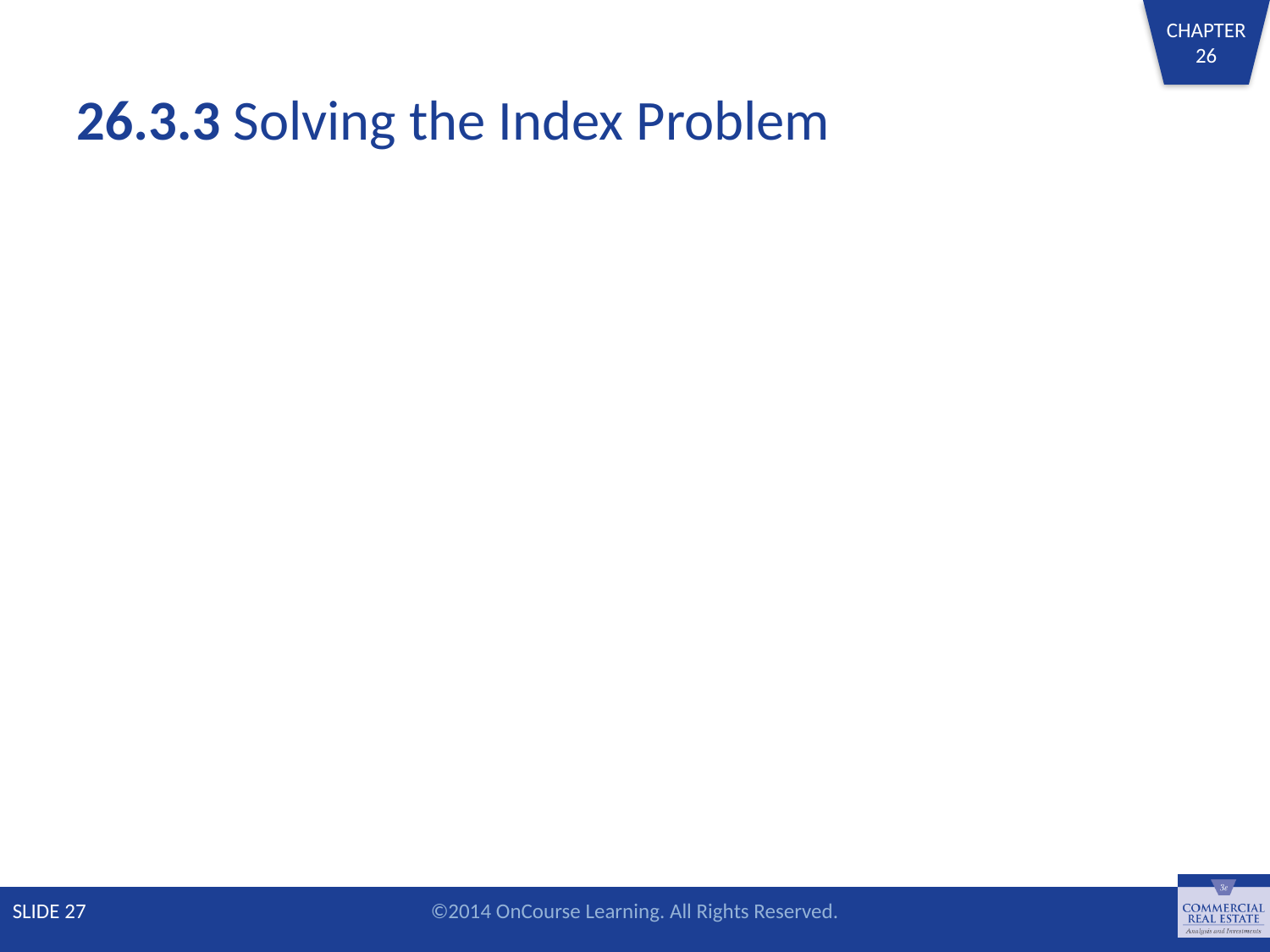

# 26.3.3 Solving the Index Problem

SLIDE 27